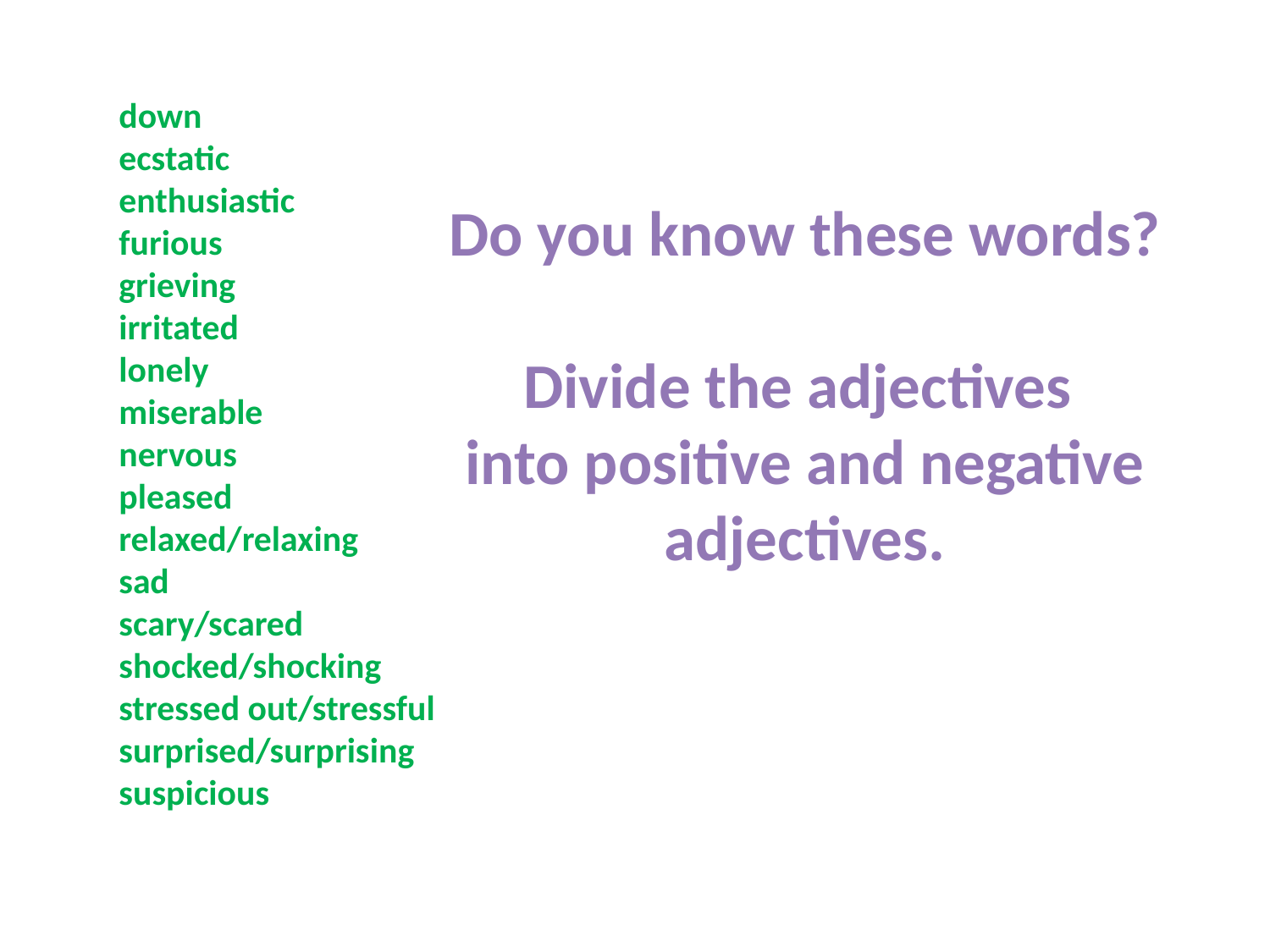

down
ecstatic
enthusiastic
furious
grieving
irritated
lonely
miserable
nervous
pleased
relaxed/relaxing
sad
scary/scared
shocked/shocking
stressed out/stressful
surprised/surprising
suspicious
Do you know these words?

Divide the adjectives
into positive and negative
adjectives.